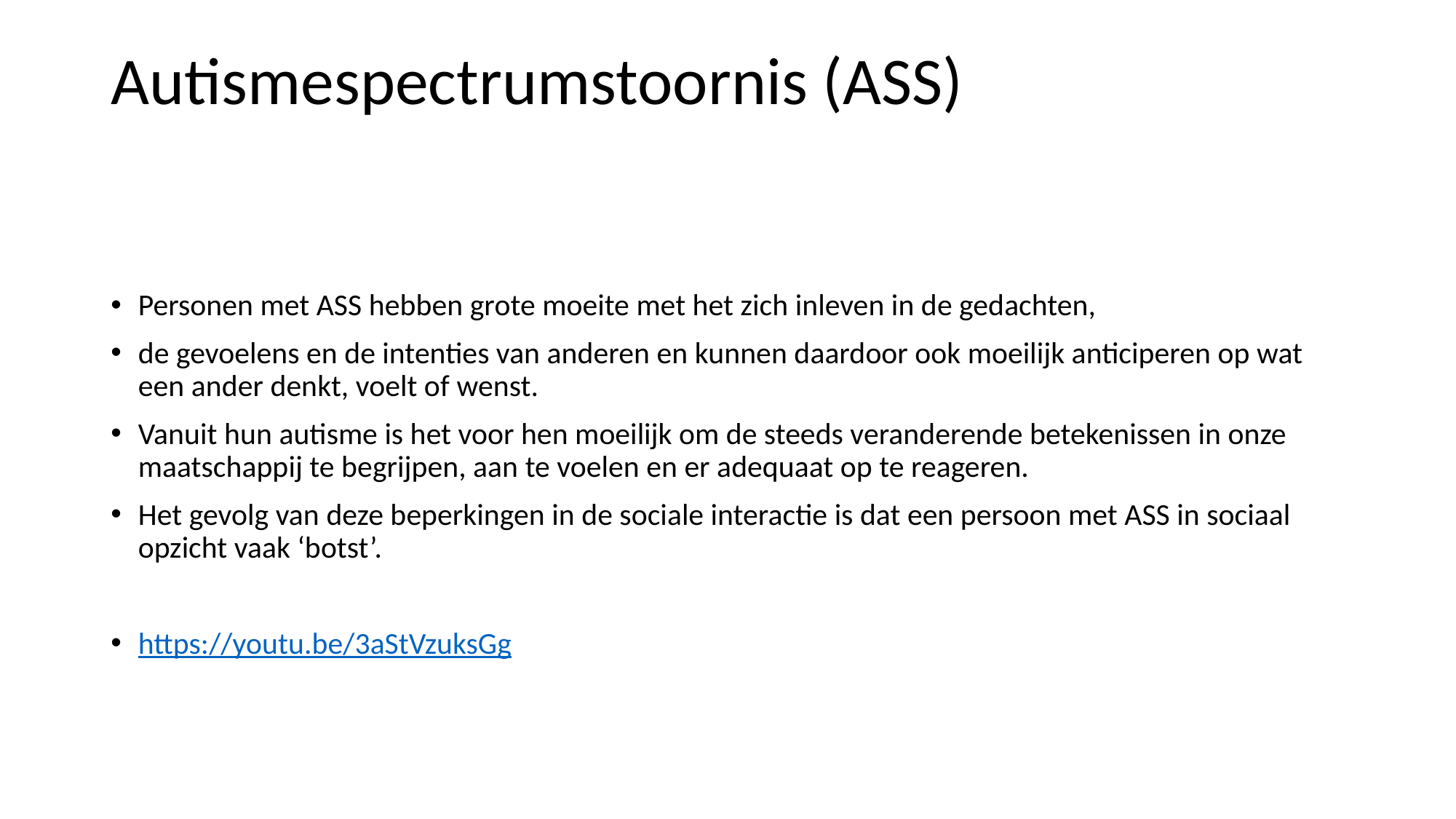

# Autismespectrumstoornis (ASS)

Personen met ASS hebben grote moeite met het zich inleven in de gedachten,
de gevoelens en de intenties van anderen en kunnen daardoor ook moeilijk anticiperen op wat een ander denkt, voelt of wenst.
Vanuit hun autisme is het voor hen moeilijk om de steeds veranderende betekenissen in onze maatschappij te begrijpen, aan te voelen en er adequaat op te reageren.
Het gevolg van deze beperkingen in de sociale interactie is dat een persoon met ASS in sociaal opzicht vaak ‘botst’.

https://youtu.be/3aStVzuksGg